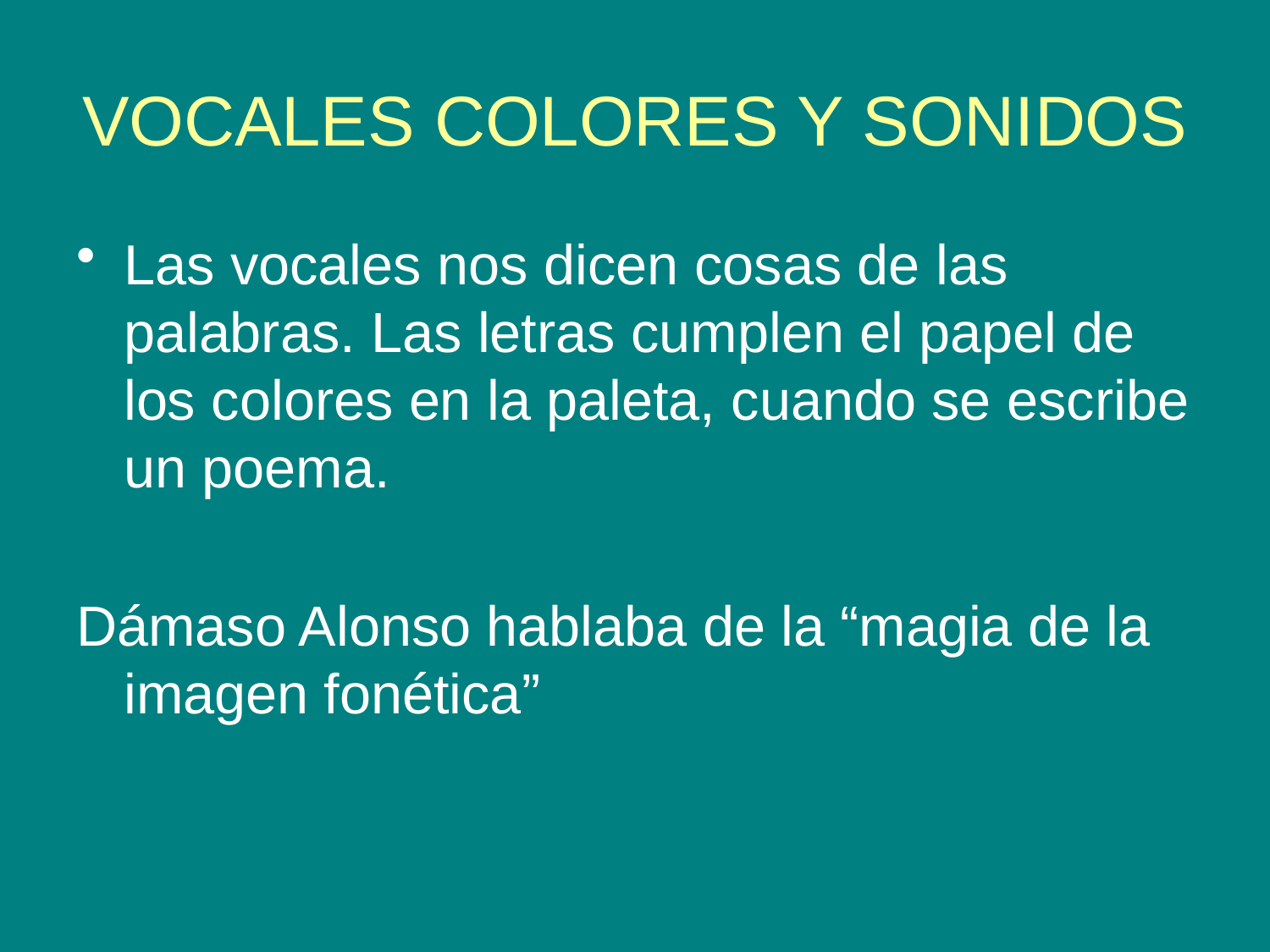

# VOCALES COLORES Y SONIDOS
Las vocales nos dicen cosas de las palabras. Las letras cumplen el papel de los colores en la paleta, cuando se escribe un poema.

Dámaso Alonso hablaba de la “magia de la imagen fonética”